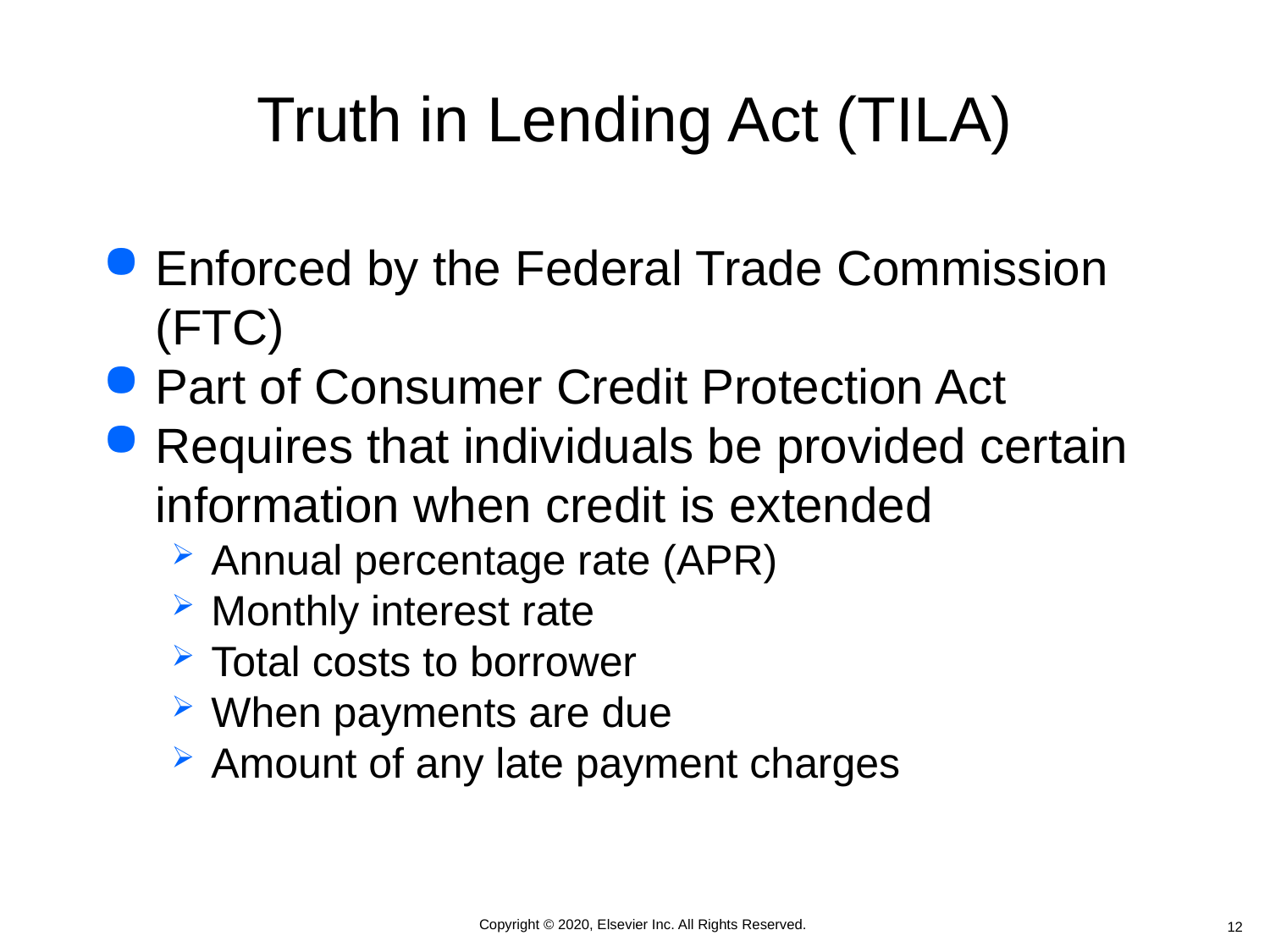

# Truth in Lending Act (TILA)
Enforced by the Federal Trade Commission (FTC)
Part of Consumer Credit Protection Act
Requires that individuals be provided certain information when credit is extended
Annual percentage rate (APR)
Monthly interest rate
Total costs to borrower
When payments are due
Amount of any late payment charges